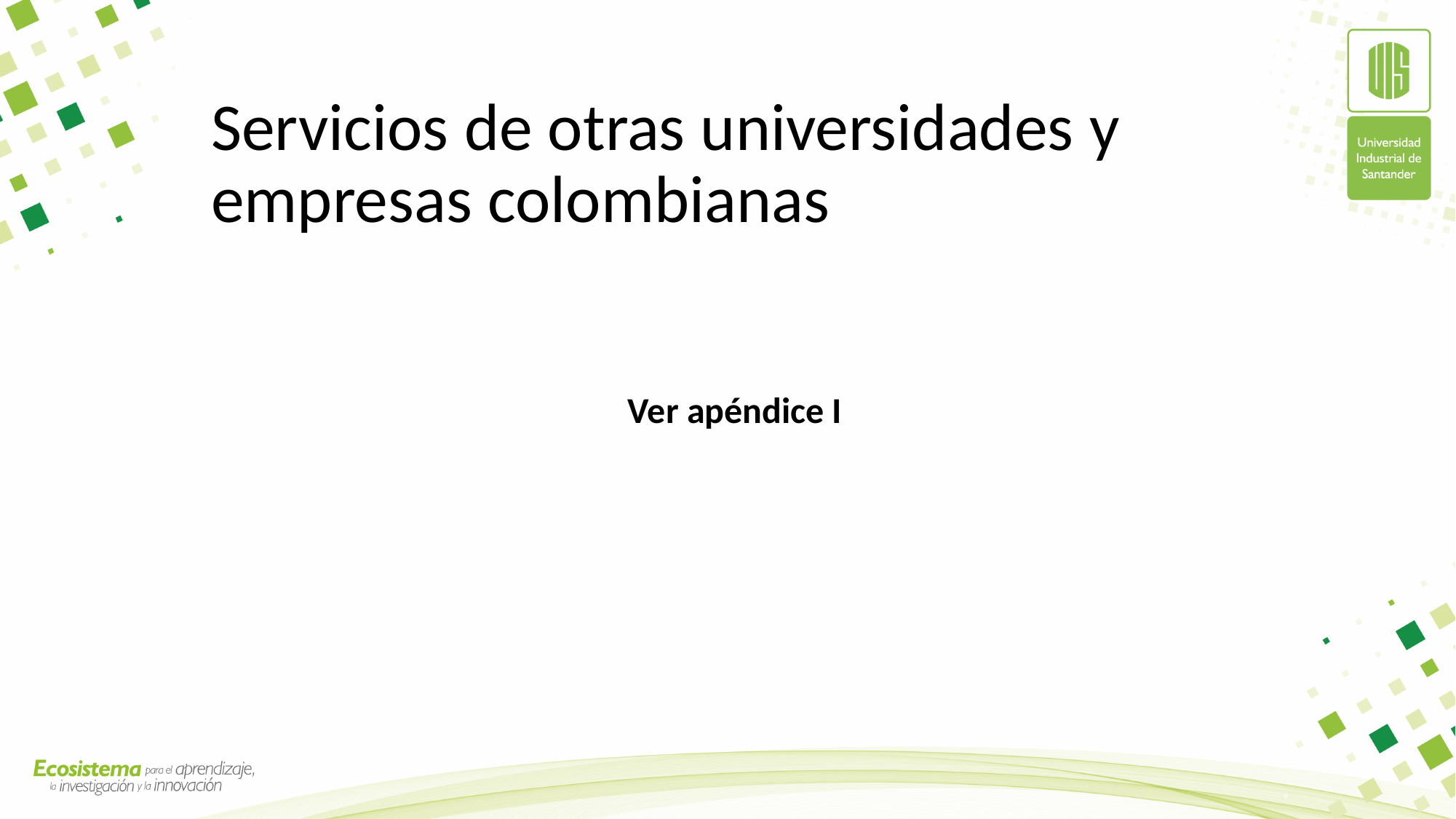

# Servicios de otras universidades y empresas colombianas
Ver apéndice I